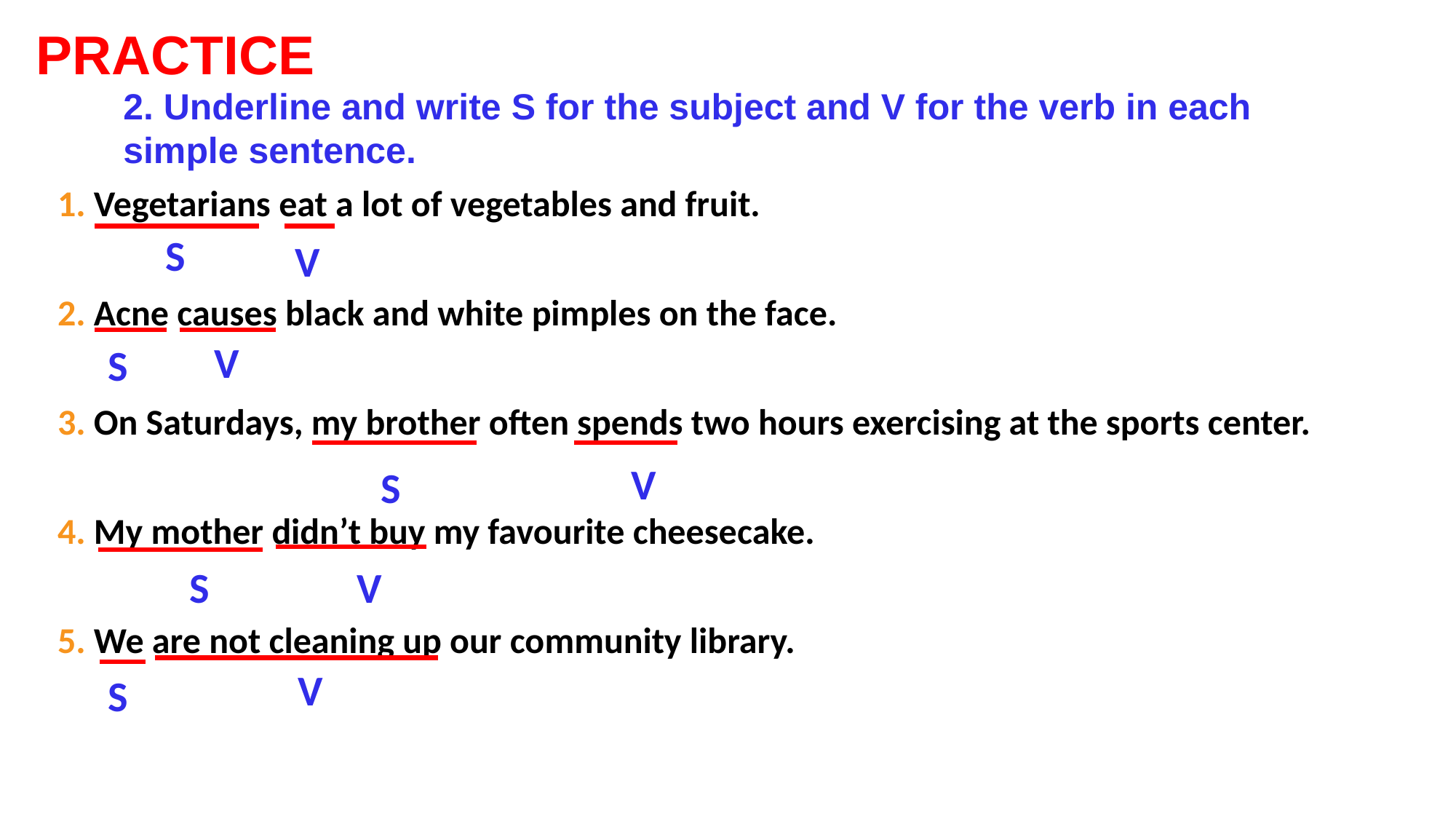

PRACTICE
2. Underline and write S for the subject and V for the verb in each simple sentence.
1. Vegetarians eat a lot of vegetables and fruit.
2. Acne causes black and white pimples on the face.
3. On Saturdays, my brother often spends two hours exercising at the sports center.
4. My mother didn’t buy my favourite cheesecake.
5. We are not cleaning up our community library.

S
V
V
S
V
S
S
V
V
S